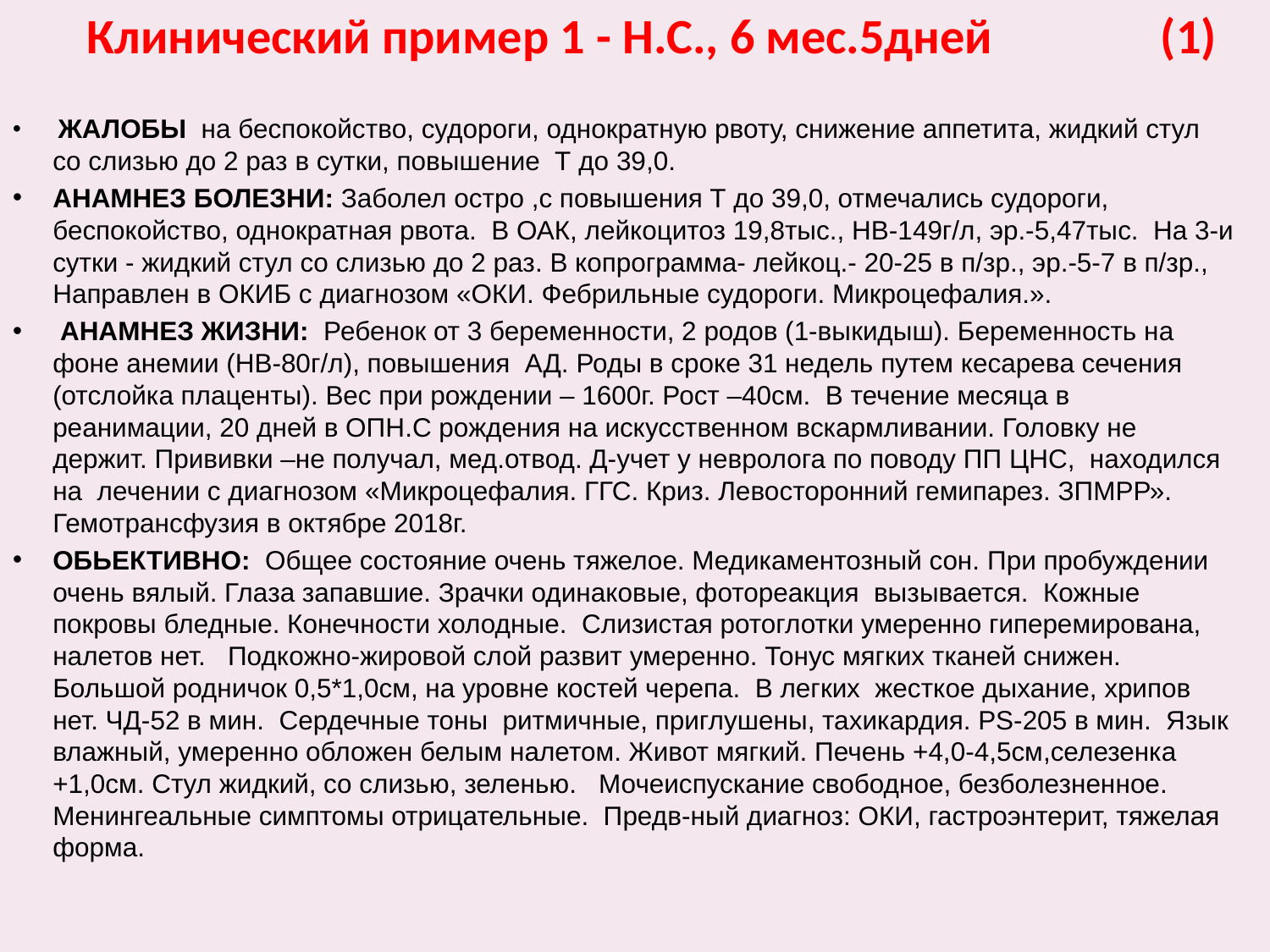

# Клинический пример 1 - Н.С., 6 мес.5дней               (1)
 ЖАЛОБЫ  на беспокойство, судороги, однократную рвоту, снижение аппетита, жидкий стул со слизью до 2 раз в сутки, повышение  Т до 39,0.
АНАМНЕЗ БОЛЕЗНИ: Заболел остро ,с повышения Т до 39,0, отмечались судороги, беспокойство, однократная рвота.  В ОАК, лейкоцитоз 19,8тыс., НВ-149г/л, эр.-5,47тыс.  На 3-и сутки - жидкий стул со слизью до 2 раз. В копрограмма- лейкоц.- 20-25 в п/зр., эр.-5-7 в п/зр., Направлен в ОКИБ с диагнозом «ОКИ. Фебрильные судороги. Микроцефалия.».
 АНАМНЕЗ ЖИЗНИ:  Ребенок от 3 беременности, 2 родов (1-выкидыш). Беременность на фоне анемии (НВ-80г/л), повышения  АД. Роды в сроке 31 недель путем кесарева сечения (отслойка плаценты). Вес при рождении – 1600г. Рост –40см.  В течение месяца в реанимации, 20 дней в ОПН.С рождения на искусственном вскармливании. Головку не держит. Прививки –не получал, мед.отвод. Д-учет у невролога по поводу ПП ЦНС,  находился на  лечении с диагнозом «Микроцефалия. ГГС. Криз. Левосторонний гемипарез. ЗПМРР». Гемотрансфузия в октябре 2018г.
ОБЬЕКТИВНО:  Общее состояние очень тяжелое. Медикаментозный сон. При пробуждении очень вялый. Глаза запавшие. Зрачки одинаковые, фотореакция  вызывается.  Кожные покровы бледные. Конечности холодные.  Слизистая ротоглотки умеренно гиперемирована, налетов нет.   Подкожно-жировой слой развит умеренно. Тонус мягких тканей снижен.  Большой родничок 0,5*1,0см, на уровне костей черепа.  В легких  жесткое дыхание, хрипов нет. ЧД-52 в мин.  Сердечные тоны  ритмичные, приглушены, тахикардия. PS-205 в мин.  Язык влажный, умеренно обложен белым налетом. Живот мягкий. Печень +4,0-4,5см,селезенка +1,0см. Стул жидкий, со слизью, зеленью.   Мочеиспускание свободное, безболезненное.  Менингеальные симптомы отрицательные.  Предв-ный диагноз: ОКИ, гастроэнтерит, тяжелая форма.